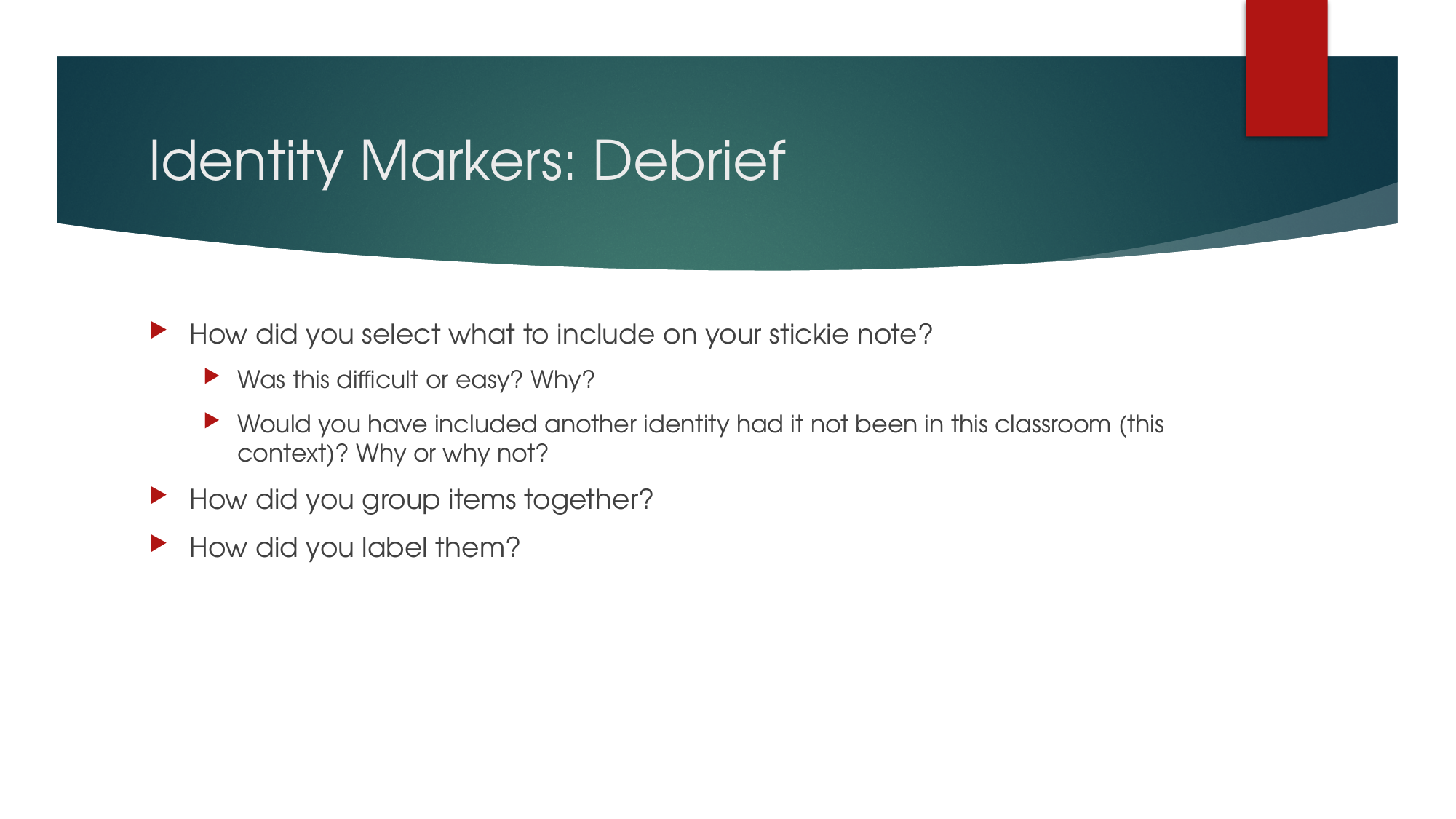

# Identity Markers: Debrief
How did you select what to include on your stickie note?
Was this difficult or easy? Why?
Would you have included another identity had it not been in this classroom (this context)? Why or why not?
How did you group items together?
How did you label them?